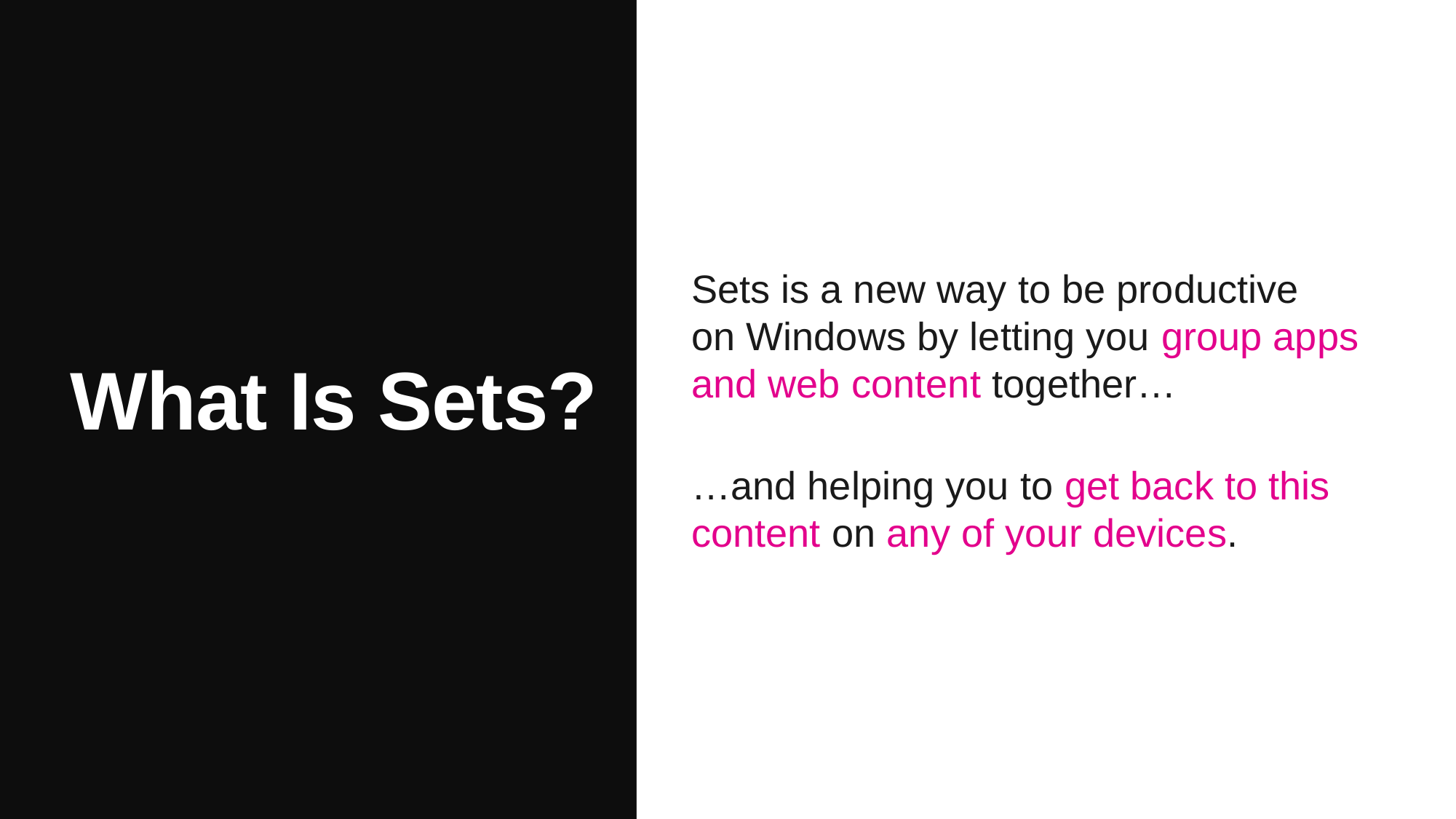

Sets is a new way to be productive
on Windows by letting you group apps and web content together…
…and helping you to get back to this content on any of your devices.
Sets is a new way to be productive
on Windows by letting you group apps and web content together…
…and helping you to get back to this content on any of your devices.
# What Is Sets?